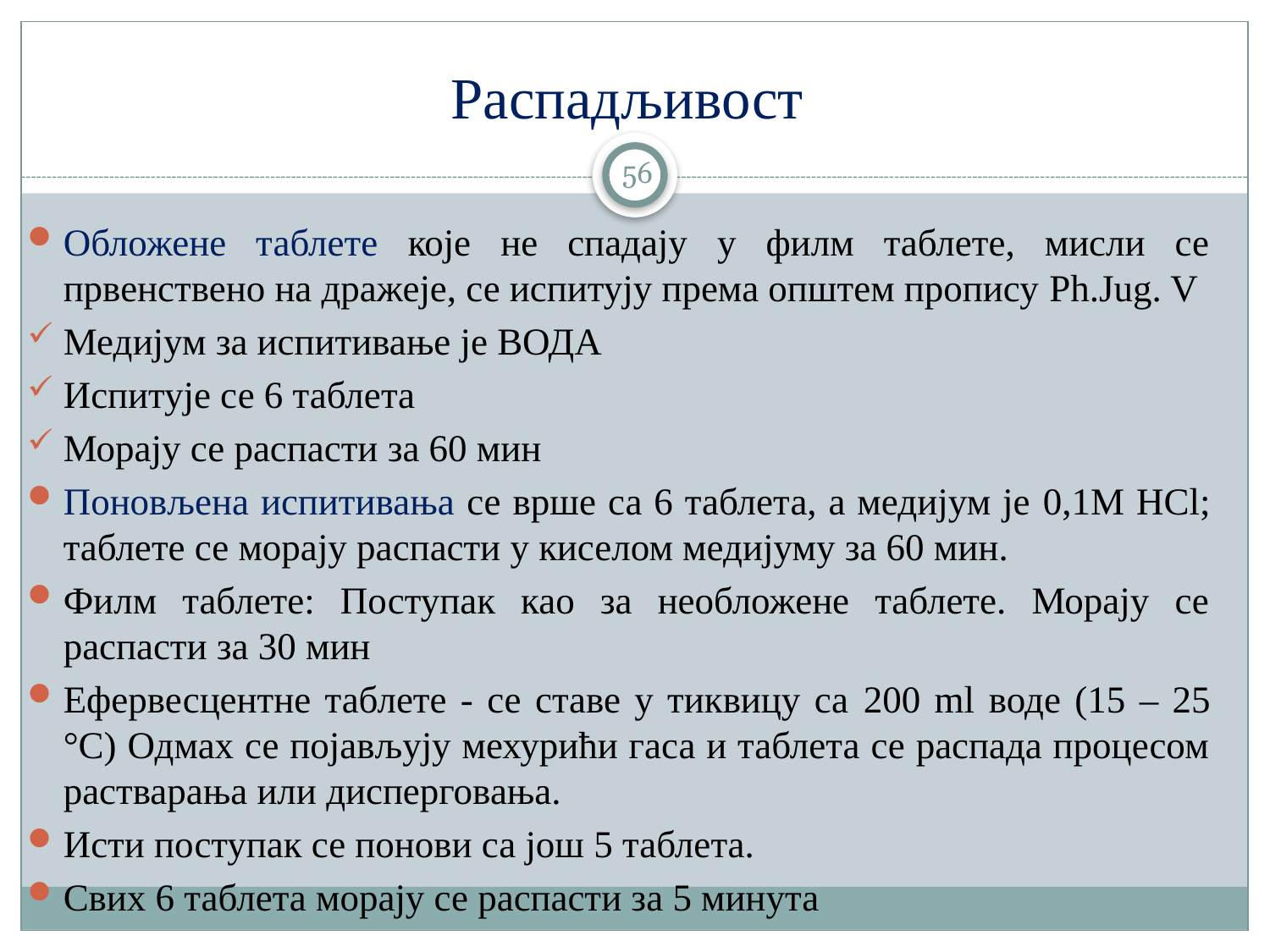

# Распадљивост
56
Обложене таблете које не спадају у филм таблете, мисли се првенствено на дражеје, се испитују према општем пропису Ph.Jug. V
Медијум за испитивање је ВОДА
Испитује се 6 таблета
Морају се распасти за 60 мин
Поновљена испитивања се врше са 6 таблета, а медијум је 0,1M HCl; таблете се морају распасти у киселом медијуму за 60 мин.
Филм таблете: Поступак као за необложене таблете. Морају се распасти за 30 мин
Ефервесцентне таблете - се ставе у тиквицу са 200 ml воде (15 – 25 °C) Одмах се појављују мехурићи гаса и таблета се распада процесом растварања или дисперговања.
Исти поступак се понови са још 5 таблета.
Свих 6 таблета морају се распасти за 5 минута